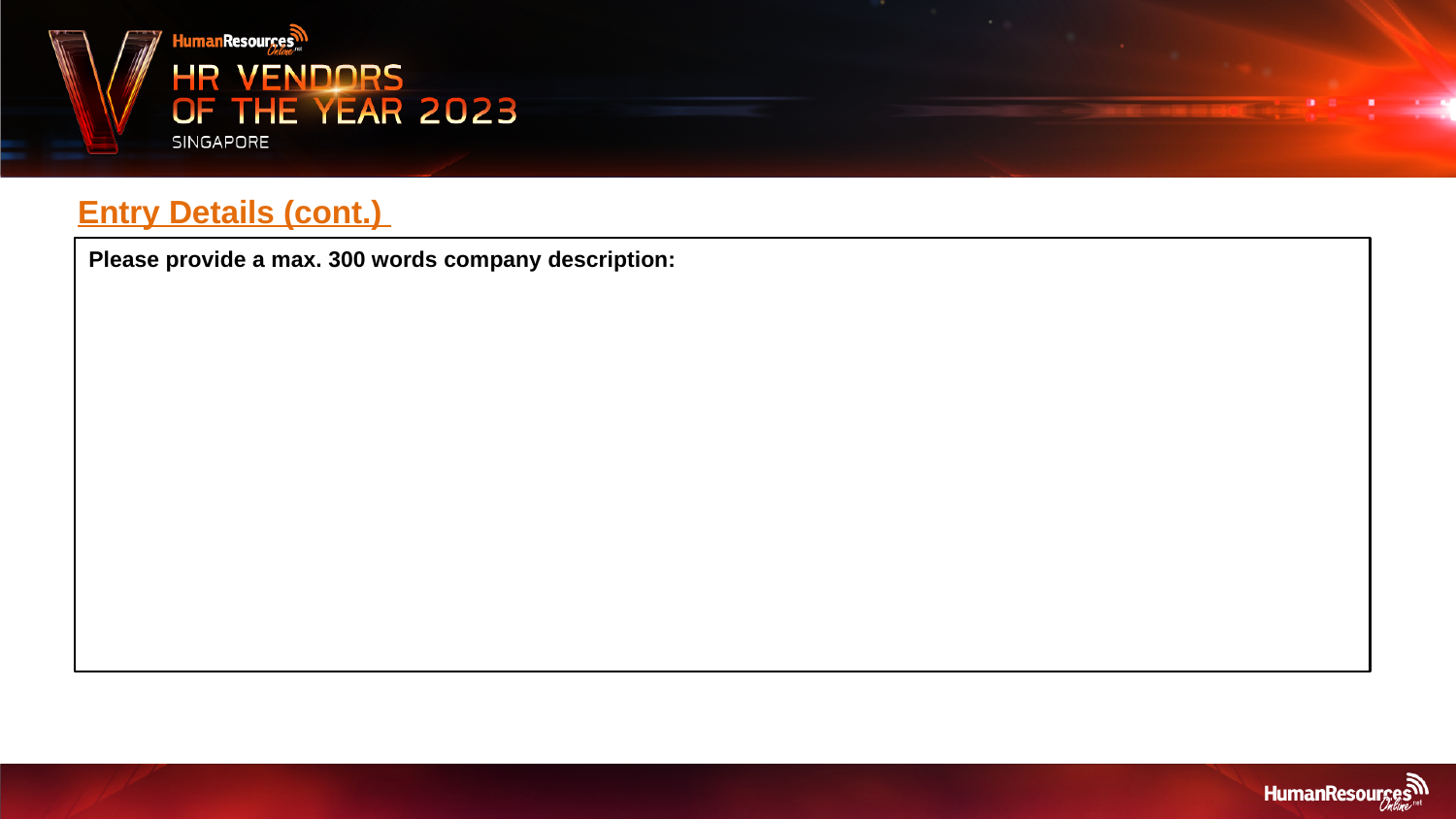

Entry Details (cont.)
Please provide a max. 300 words company description: